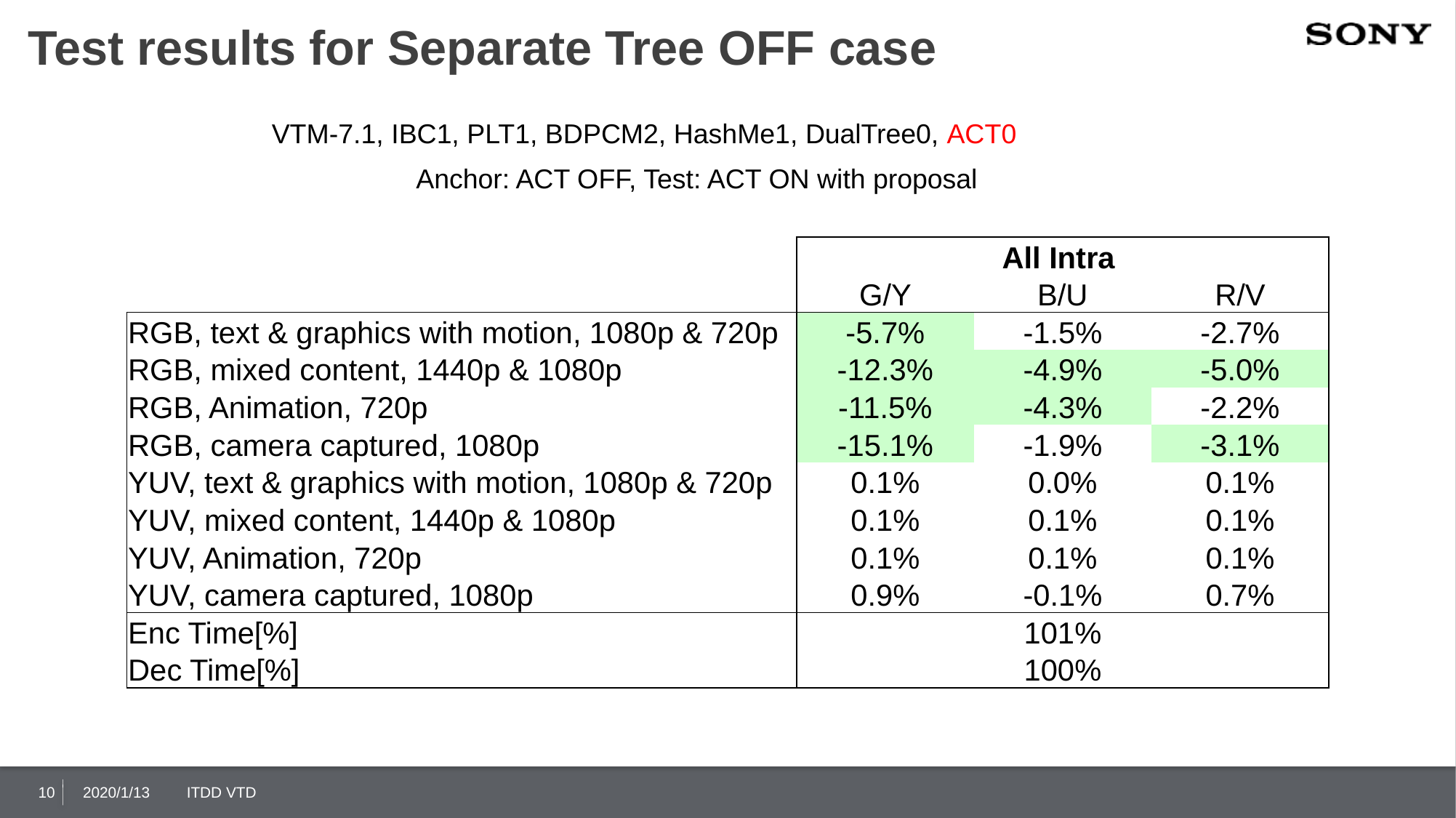

# Test results for Separate Tree OFF case
VTM-7.1, IBC1, PLT1, BDPCM2, HashMe1, DualTree0, ACT0
Anchor: ACT OFF, Test: ACT ON with proposal
|  | All Intra |  |  |
| --- | --- | --- | --- |
|  | G/Y | B/U | R/V |
| RGB, text & graphics with motion, 1080p & 720p | -5.7% | -1.5% | -2.7% |
| RGB, mixed content, 1440p & 1080p | -12.3% | -4.9% | -5.0% |
| RGB, Animation, 720p | -11.5% | -4.3% | -2.2% |
| RGB, camera captured, 1080p | -15.1% | -1.9% | -3.1% |
| YUV, text & graphics with motion, 1080p & 720p | 0.1% | 0.0% | 0.1% |
| YUV, mixed content, 1440p & 1080p | 0.1% | 0.1% | 0.1% |
| YUV, Animation, 720p | 0.1% | 0.1% | 0.1% |
| YUV, camera captured, 1080p | 0.9% | -0.1% | 0.7% |
| Enc Time[%] | 101% |  |  |
| Dec Time[%] | 100% |  |  |
10
2020/1/13
ITDD VTD